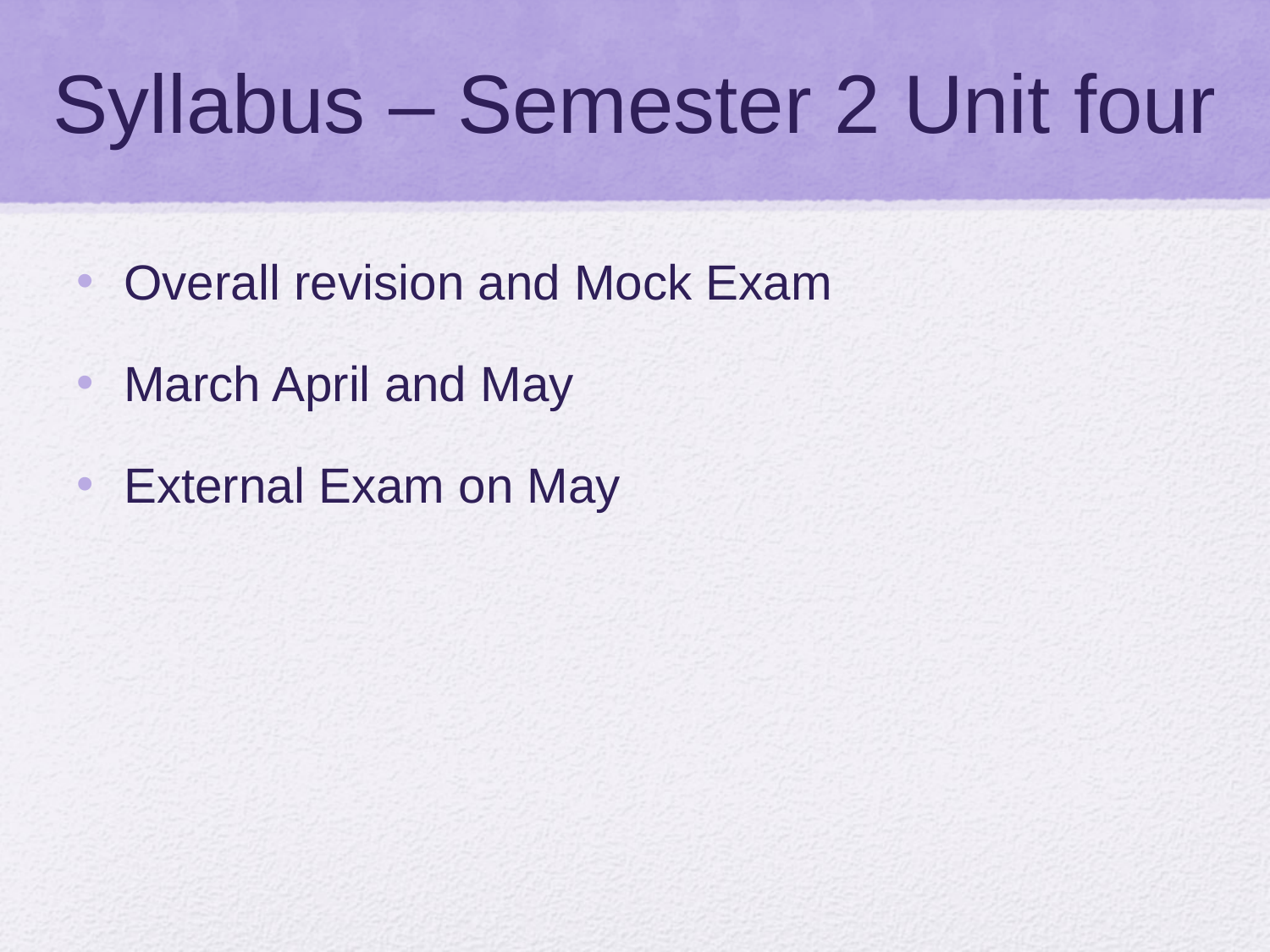

# Syllabus – Semester 2 Unit four
Overall revision and Mock Exam
March April and May
External Exam on May